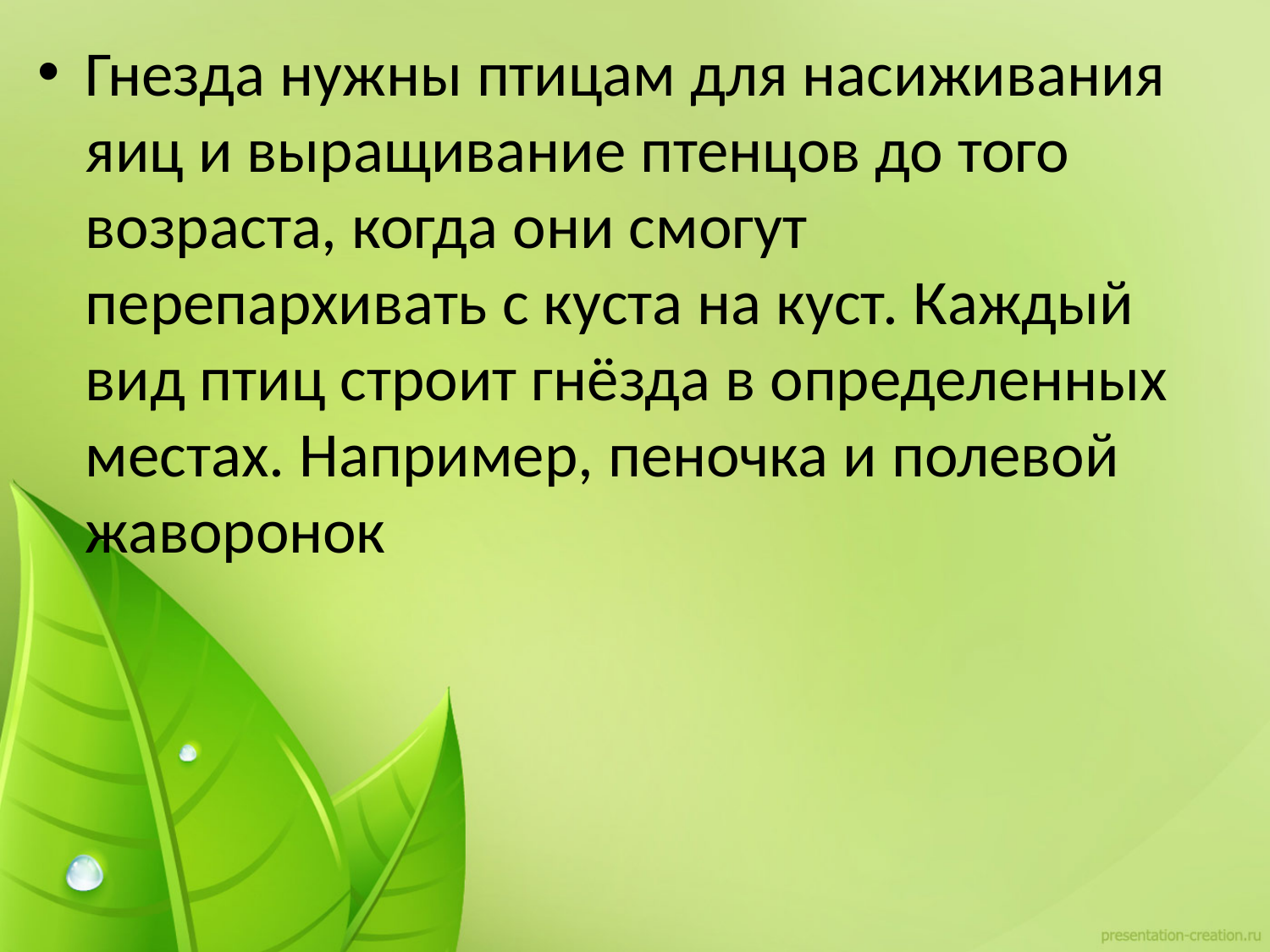

Гнезда нужны птицам для насиживания яиц и выращивание птенцов до того возраста, когда они смогут перепархивать с куста на куст. Каждый вид птиц строит гнёзда в определенных местах. Например, пеночка и полевой  жаворонок